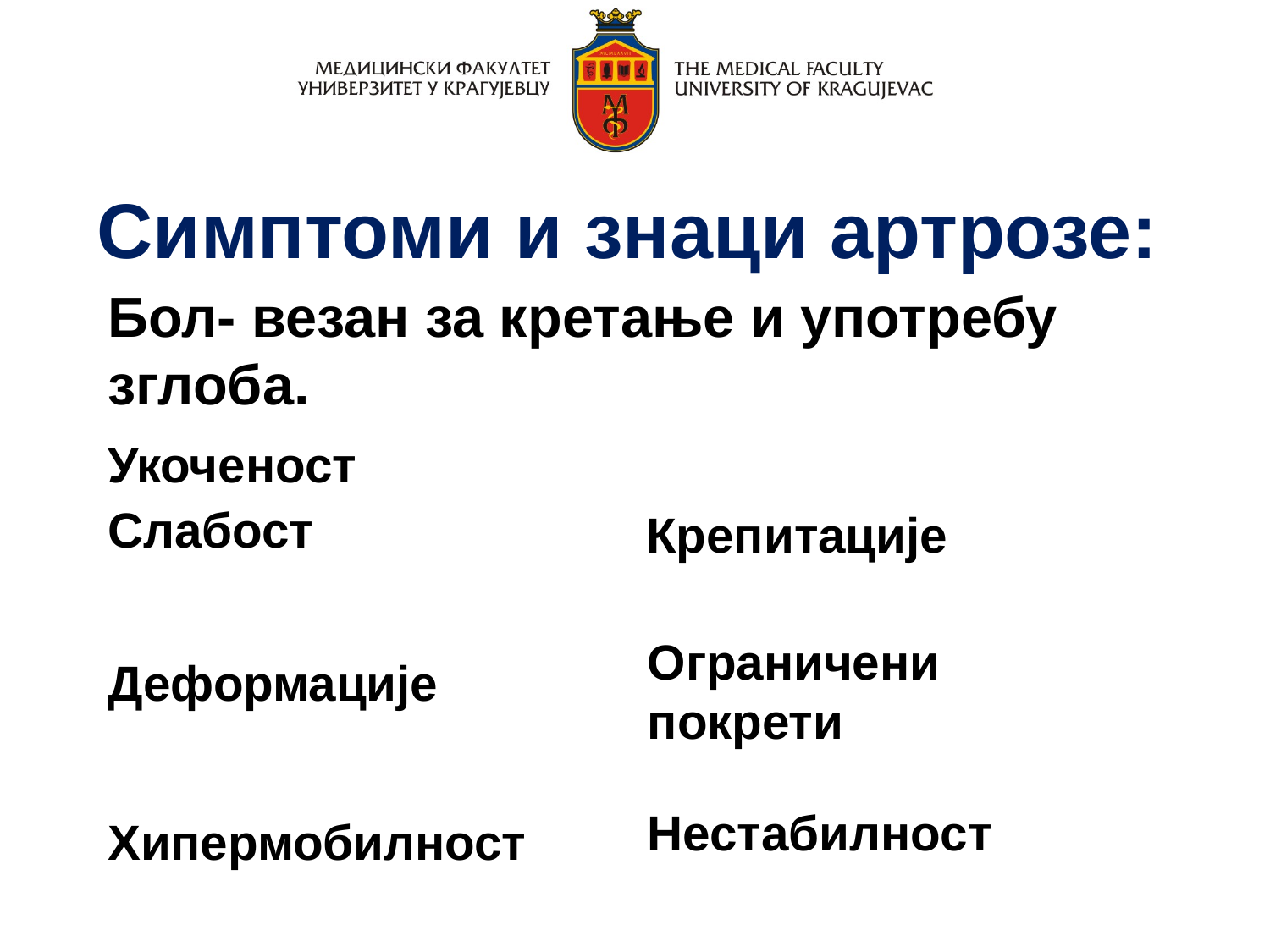

Симптоми и знаци артрозе:
Бол- везан за кретање и употребу зглоба.

Укоченост
Слабост
   Крепитације
Oграничени покрети
Деформације
Нестабилност
Хипермобилност